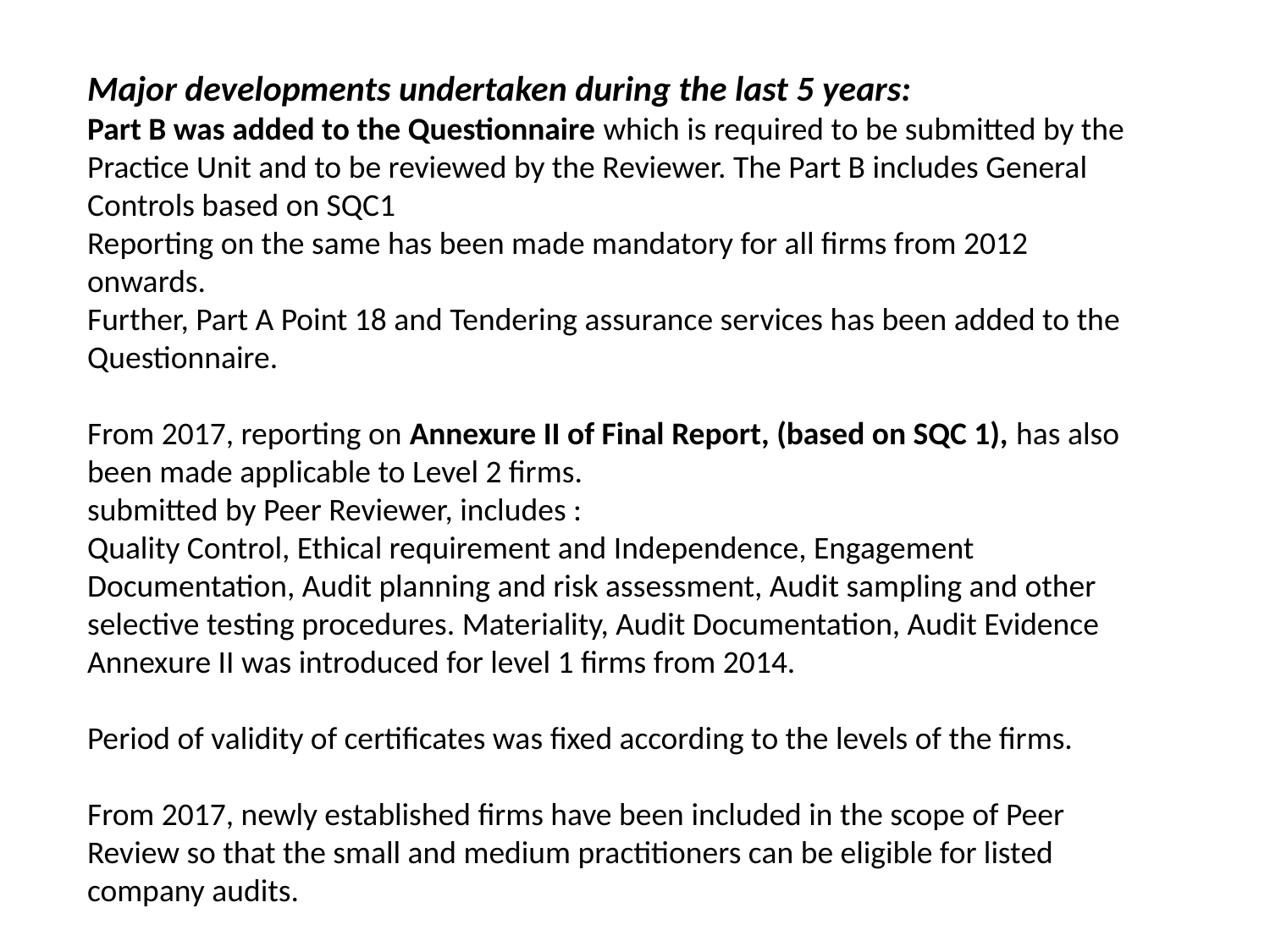

Major developments undertaken during the last 5 years:
Part B was added to the Questionnaire which is required to be submitted by the Practice Unit and to be reviewed by the Reviewer. The Part B includes General Controls based on SQC1
Reporting on the same has been made mandatory for all firms from 2012 onwards.
Further, Part A Point 18 and Tendering assurance services has been added to the Questionnaire.

From 2017, reporting on Annexure II of Final Report, (based on SQC 1), has also been made applicable to Level 2 firms.
submitted by Peer Reviewer, includes :
Quality Control, Ethical requirement and Independence, Engagement Documentation, Audit planning and risk assessment, Audit sampling and other selective testing procedures. Materiality, Audit Documentation, Audit Evidence
Annexure II was introduced for level 1 firms from 2014.

Period of validity of certificates was fixed according to the levels of the firms.

From 2017, newly established firms have been included in the scope of Peer Review so that the small and medium practitioners can be eligible for listed company audits.